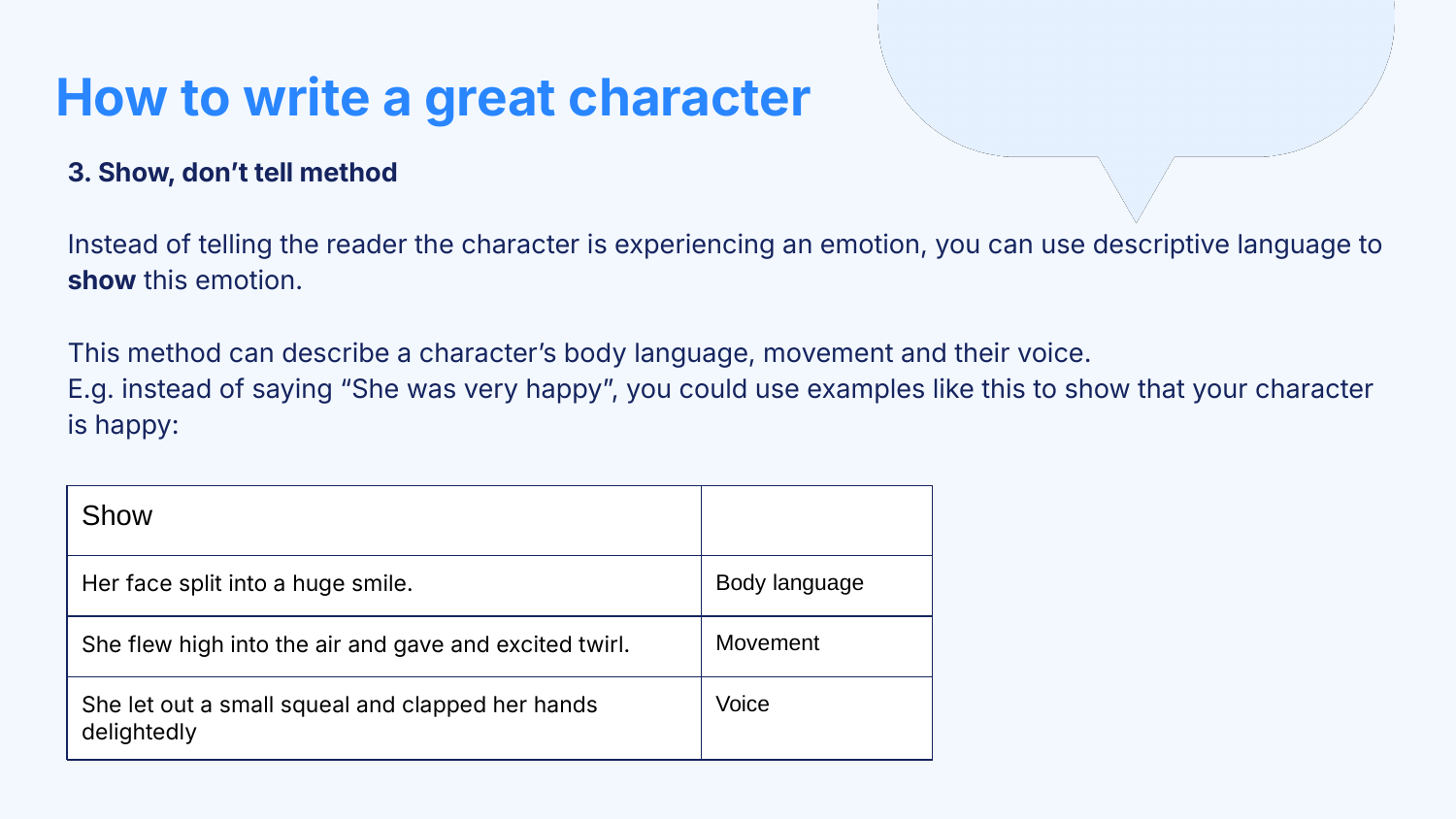

How to write a great character
3. Show, don’t tell method

Instead of telling the reader the character is experiencing an emotion, you can use descriptive language to show this emotion.

This method can describe a character’s body language, movement and their voice.
E.g. instead of saying “She was very happy”, you could use examples like this to show that your character is happy:
| Show |  |
| --- | --- |
| Her face split into a huge smile. | Body language |
| She flew high into the air and gave and excited twirl. | Movement |
| She let out a small squeal and clapped her hands delightedly | Voice |